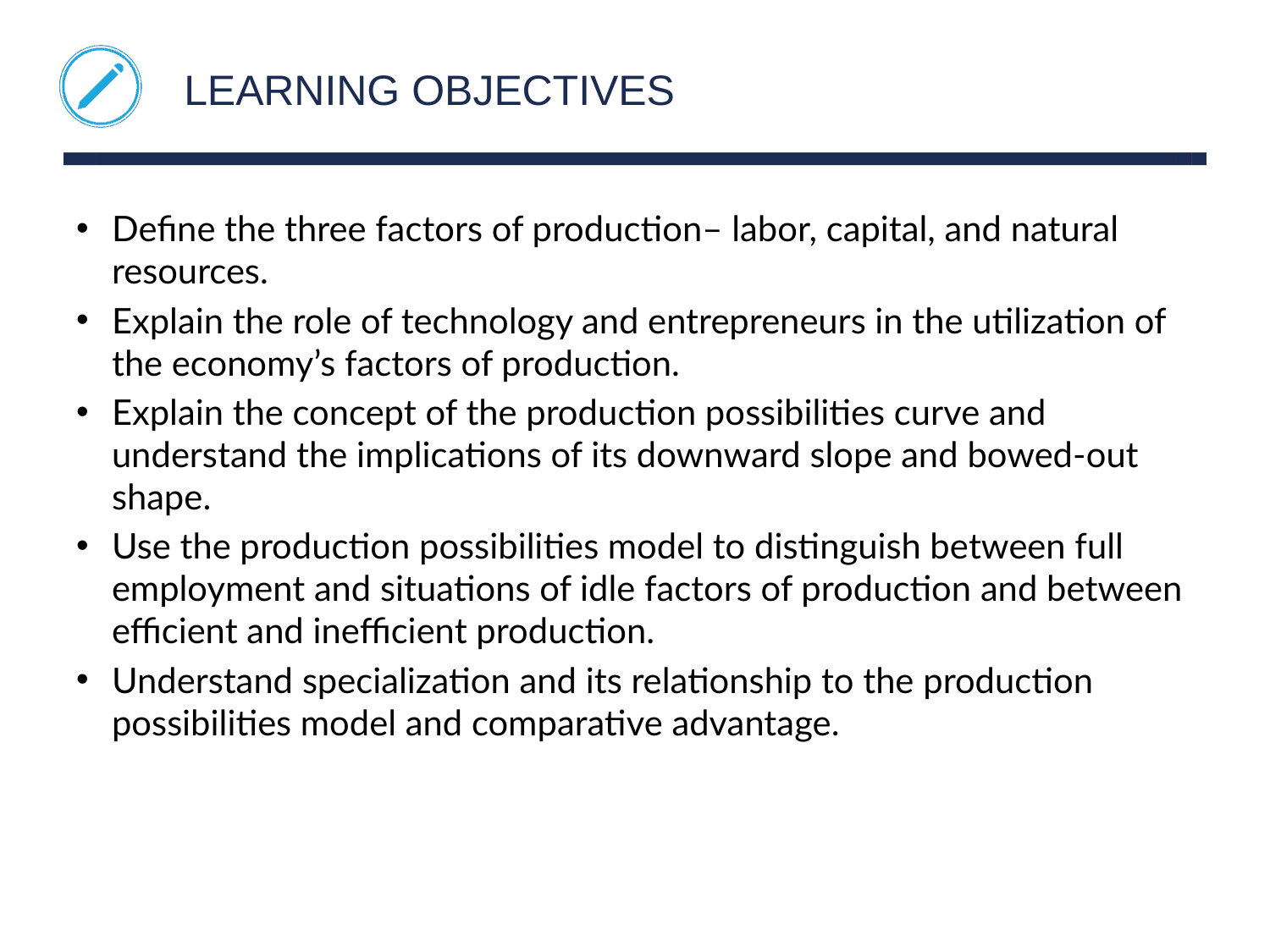

# Learning Objectives
Define the three factors of production– labor, capital, and natural resources.
Explain the role of technology and entrepreneurs in the utilization of the economy’s factors of production.
Explain the concept of the production possibilities curve and understand the implications of its downward slope and bowed-out shape.
Use the production possibilities model to distinguish between full employment and situations of idle factors of production and between efficient and inefficient production.
Understand specialization and its relationship to the production possibilities model and comparative advantage.